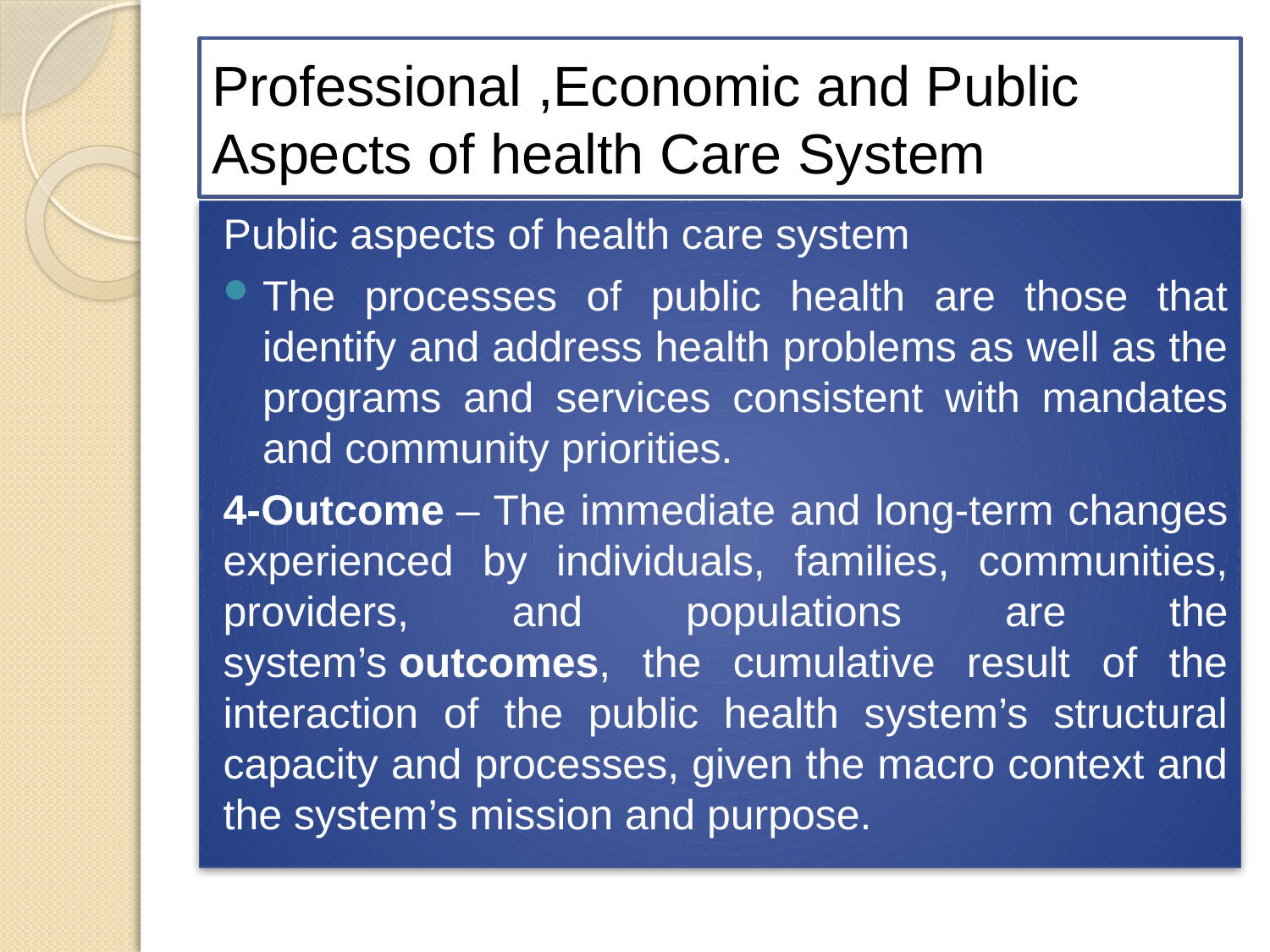

# Professional ,Economic and Public Aspects of health Care System
Public aspects of health care system
The processes of public health are those that identify and address health problems as well as the programs and services consistent with mandates and community priorities.
4-Outcome – The immediate and long-term changes experienced by individuals, families, communities, providers, and populations are the system’s outcomes, the cumulative result of the interaction of the public health system’s structural capacity and processes, given the macro context and the system’s mission and purpose.